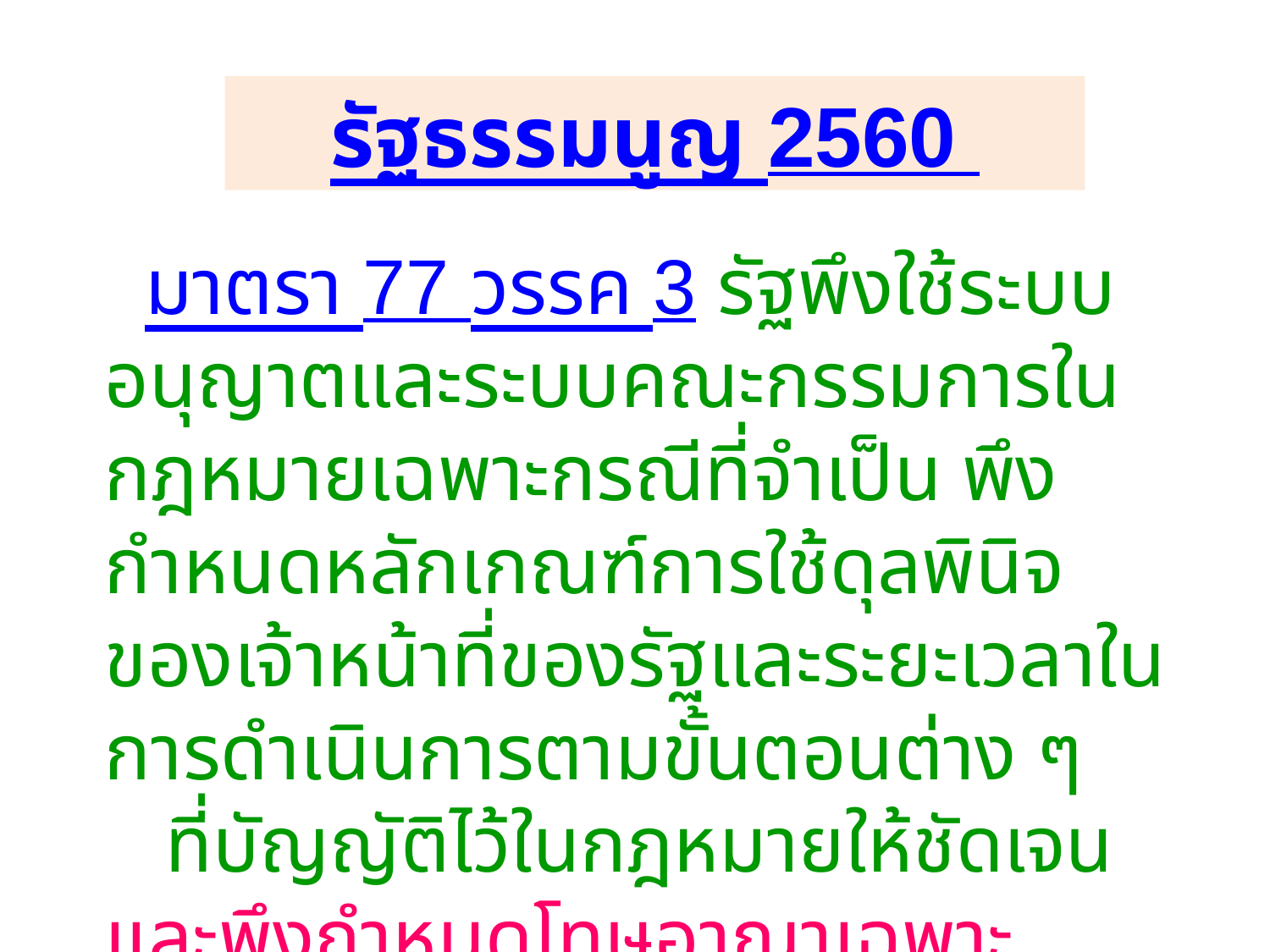

รัฐธรรมนูญ 2560
  มาตรา 77 วรรค 3 รัฐพึงใช้ระบบอนุญาตและระบบคณะกรรมการในกฎหมายเฉพาะกรณีที่จำเป็น พึงกำหนดหลักเกณฑ์การใช้ดุลพินิจของเจ้าหน้าที่ของรัฐและระยะเวลาในการดำเนินการตามขั้นตอนต่าง ๆ        ที่บัญญัติไว้ในกฎหมายให้ชัดเจน และพึงกำหนดโทษอาญาเฉพาะความผิดร้ายแรง